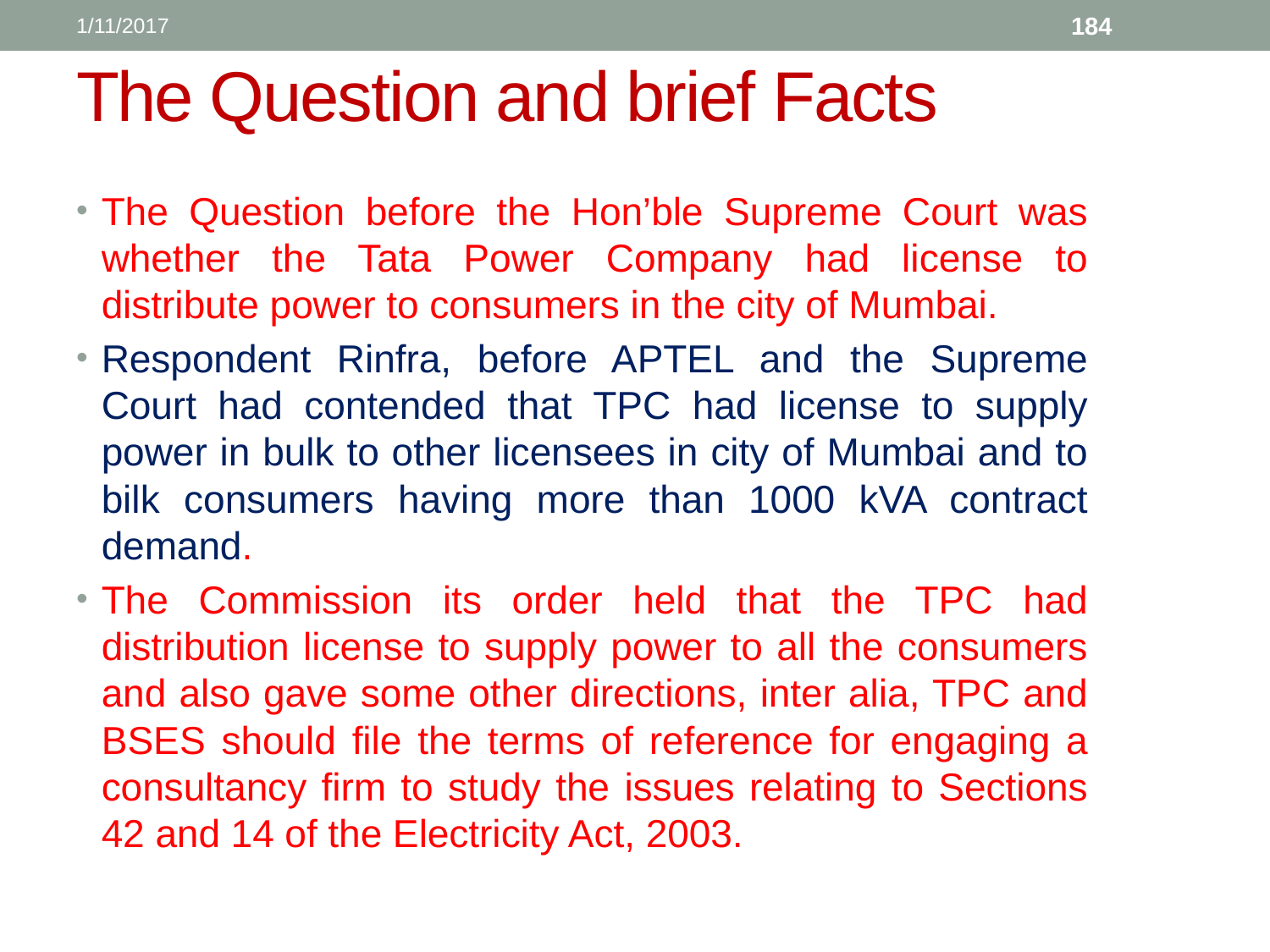

1/11/2017
184
# The Question and brief Facts
The Question before the Hon’ble Supreme Court was whether the Tata Power Company had license to distribute power to consumers in the city of Mumbai.
Respondent Rinfra, before APTEL and the Supreme Court had contended that TPC had license to supply power in bulk to other licensees in city of Mumbai and to bilk consumers having more than 1000 kVA contract demand.
The Commission its order held that the TPC had distribution license to supply power to all the consumers and also gave some other directions, inter alia, TPC and BSES should file the terms of reference for engaging a consultancy firm to study the issues relating to Sections 42 and 14 of the Electricity Act, 2003.